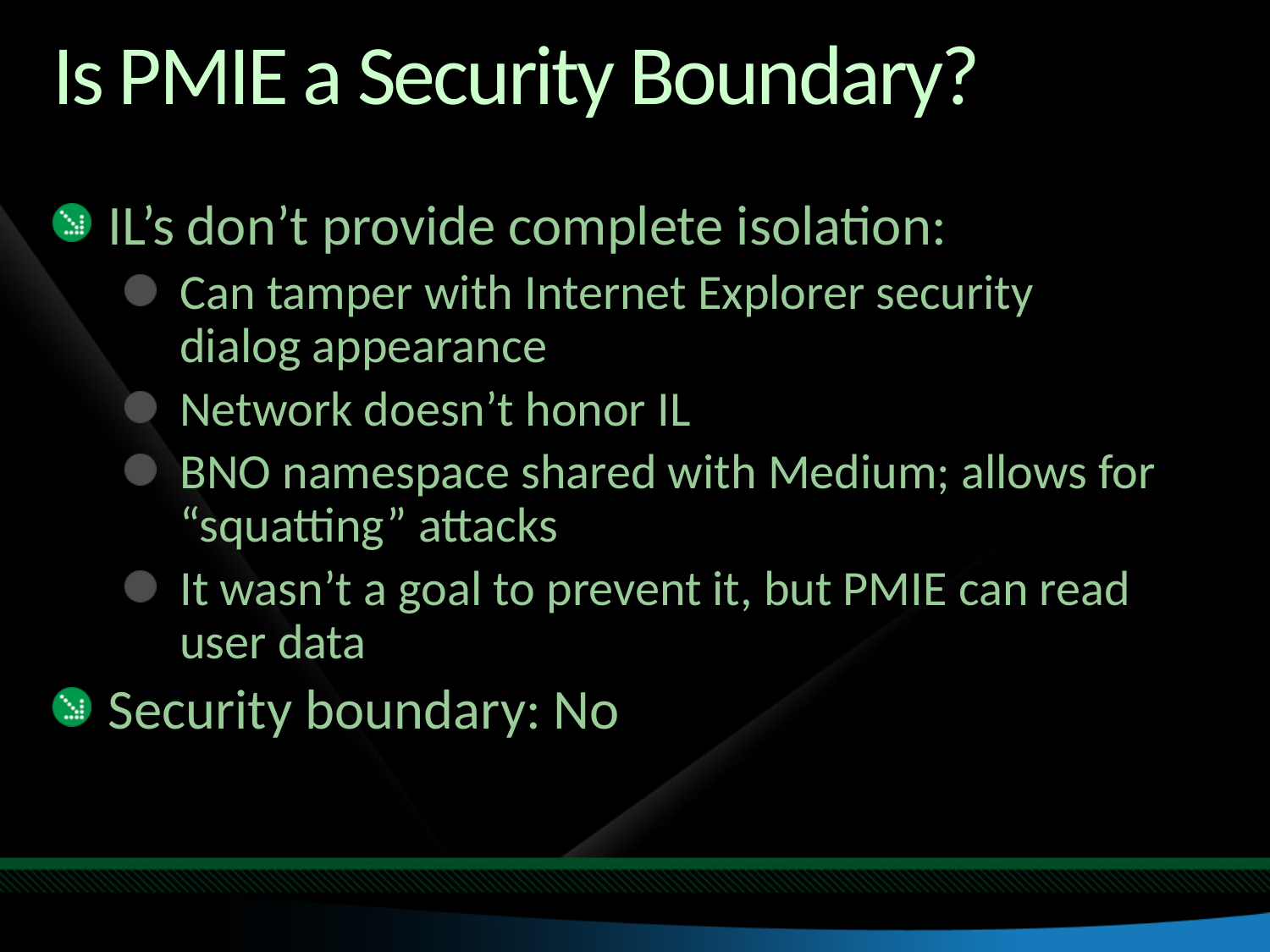

# Is PMIE a Security Boundary?
IL’s don’t provide complete isolation:
Can tamper with Internet Explorer security
dialog appearance
Network doesn’t honor IL
BNO namespace shared with Medium; allows for “squatting” attacks
It wasn’t a goal to prevent it, but PMIE can read user data
Security boundary: No